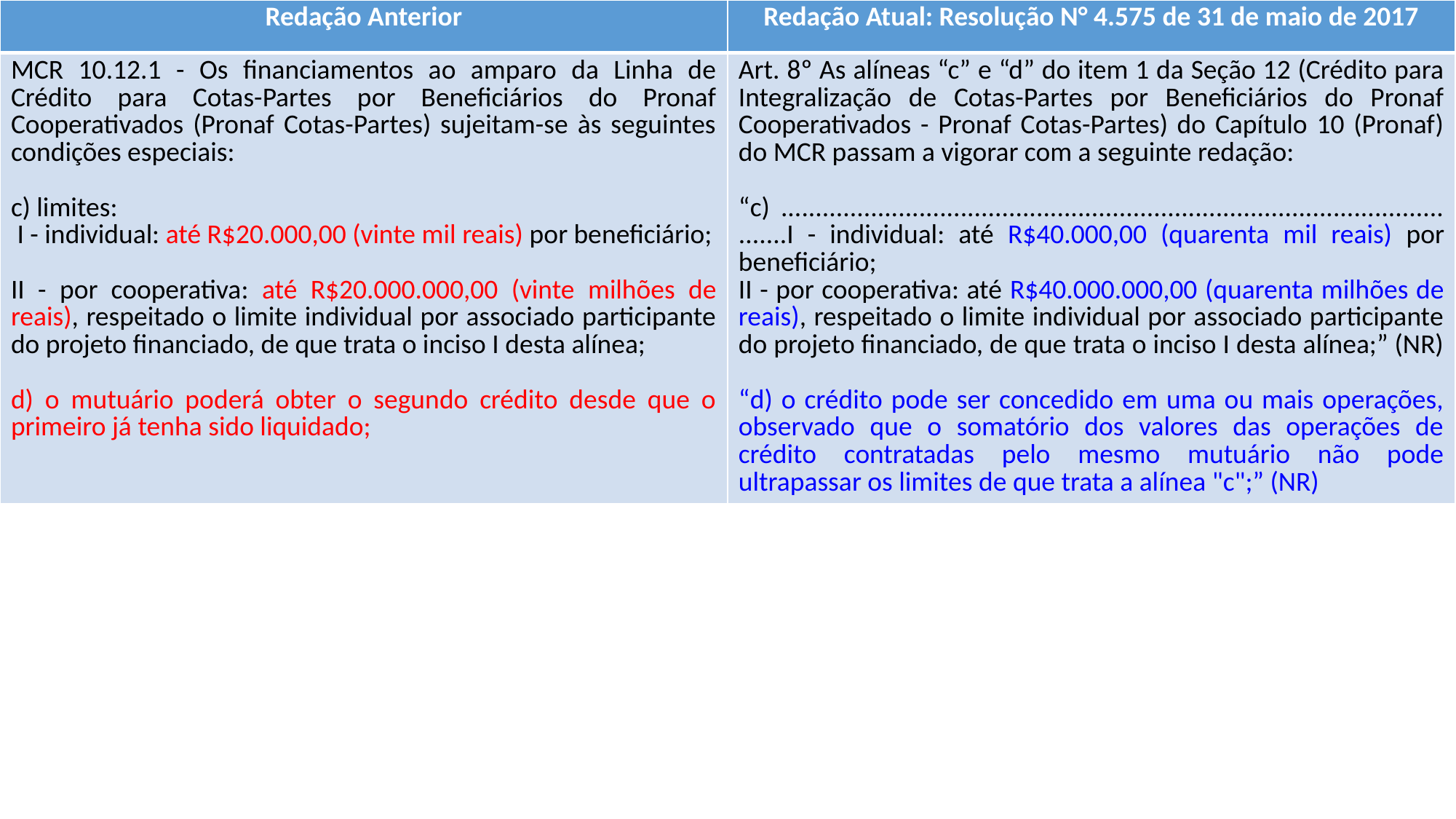

| Redação Anterior | Redação Atual: Resolução N° 4.575 de 31 de maio de 2017 |
| --- | --- |
| MCR 10.12.1 - Os financiamentos ao amparo da Linha de Crédito para Cotas-Partes por Beneficiários do Pronaf Cooperativados (Pronaf Cotas-Partes) sujeitam-se às seguintes condições especiais: c) limites: I - individual: até R$20.000,00 (vinte mil reais) por beneficiário; II - por cooperativa: até R$20.000.000,00 (vinte milhões de reais), respeitado o limite individual por associado participante do projeto financiado, de que trata o inciso I desta alínea; d) o mutuário poderá obter o segundo crédito desde que o primeiro já tenha sido liquidado; | Art. 8º As alíneas “c” e “d” do item 1 da Seção 12 (Crédito para Integralização de Cotas-Partes por Beneficiários do Pronaf Cooperativados - Pronaf Cotas-Partes) do Capítulo 10 (Pronaf) do MCR passam a vigorar com a seguinte redação: “c) .......................................................................................................I - individual: até R$40.000,00 (quarenta mil reais) por beneficiário; II - por cooperativa: até R$40.000.000,00 (quarenta milhões de reais), respeitado o limite individual por associado participante do projeto financiado, de que trata o inciso I desta alínea;” (NR) “d) o crédito pode ser concedido em uma ou mais operações, observado que o somatório dos valores das operações de crédito contratadas pelo mesmo mutuário não pode ultrapassar os limites de que trata a alínea "c";” (NR) |